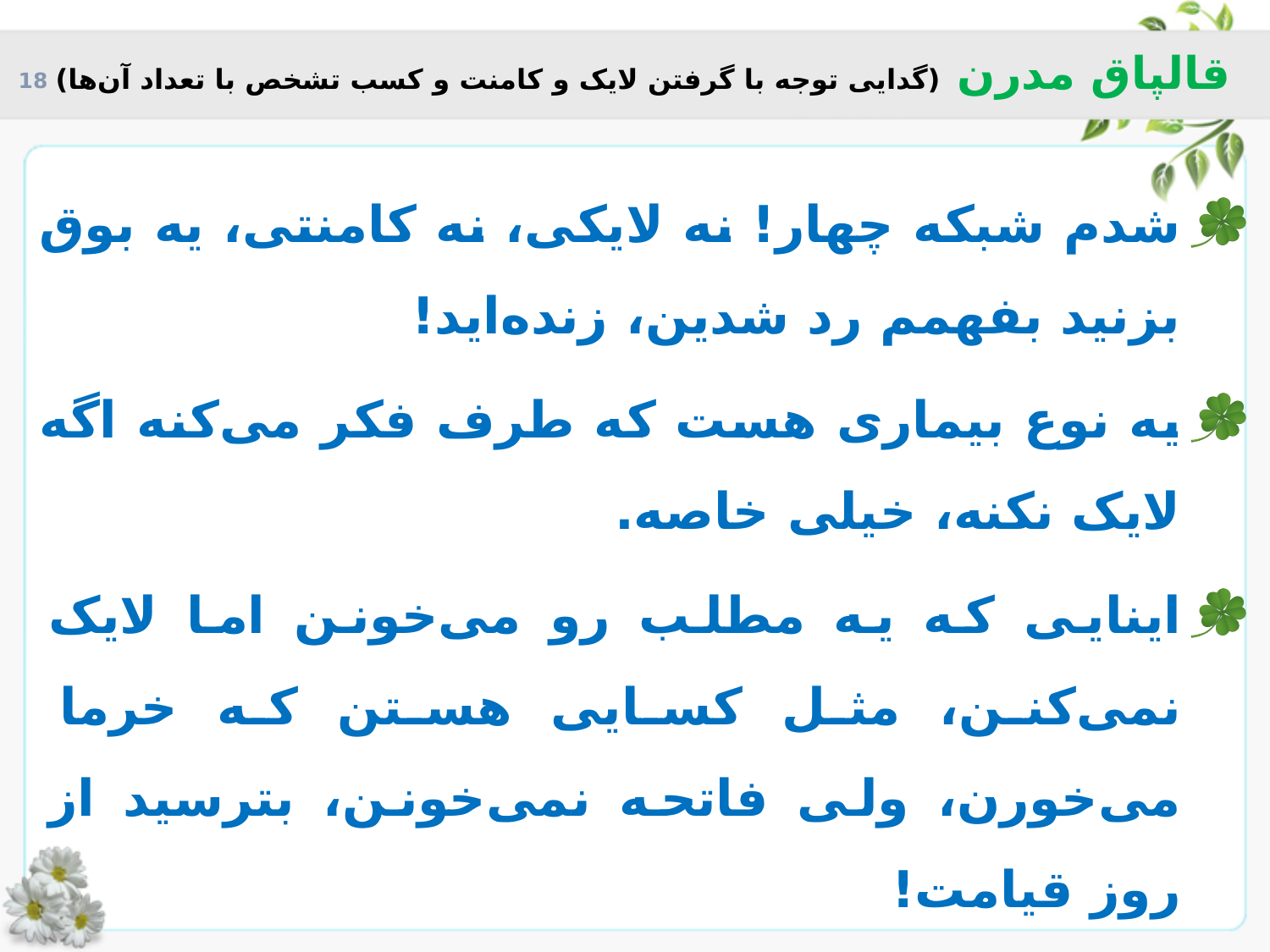

# قالپاق مدرن (گدایی توجه با گرفتن لایک و کامنت و کسب تشخص با تعداد آن‌ها)
شدم شبکه چهار! نه لایکی، نه کامنتی، یه بوق بزنید بفهمم رد شدین، زنده‌اید!
یه نوع بیماری هست که طرف فکر می‌کنه اگه لایک نکنه، خیلی خاصه.
اینایی که یه مطلب رو می‌خونن اما لایک نمی‌کنن، مثل کسایی هستن که خرما می‌خورن، ولی فاتحه نمی‌خونن، بترسید از روز قیامت!